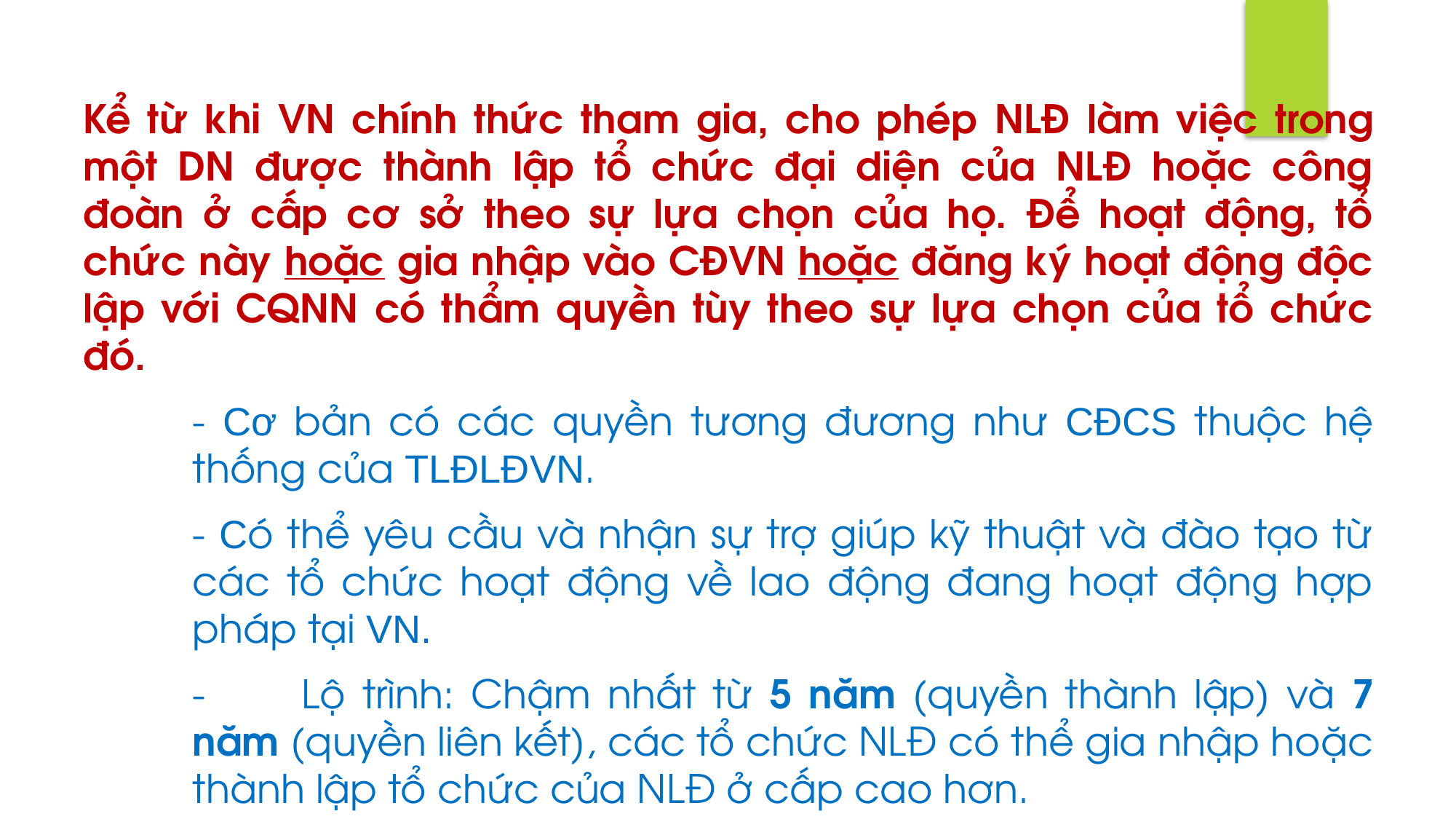

Kể từ khi VN chính thức tham gia, cho phép NLĐ làm việc trong một DN được thành lập tổ chức đại diện của NLĐ hoặc công đoàn ở cấp cơ sở theo sự lựa chọn của họ. Để hoạt động, tổ chức này hoặc gia nhập vào CĐVN hoặc đăng ký hoạt động độc lập với CQNN có thẩm quyền tùy theo sự lựa chọn của tổ chức đó.
- Cơ bản có các quyền tương đương như CĐCS thuộc hệ thống của TLĐLĐVN.
- Có thể yêu cầu và nhận sự trợ giúp kỹ thuật và đào tạo từ các tổ chức hoạt động về lao động đang hoạt động hợp pháp tại VN.
-	Lộ trình: Chậm nhất từ 5 năm (quyền thành lập) và 7 năm (quyền liên kết), các tổ chức NLĐ có thể gia nhập hoặc thành lập tổ chức của NLĐ ở cấp cao hơn.